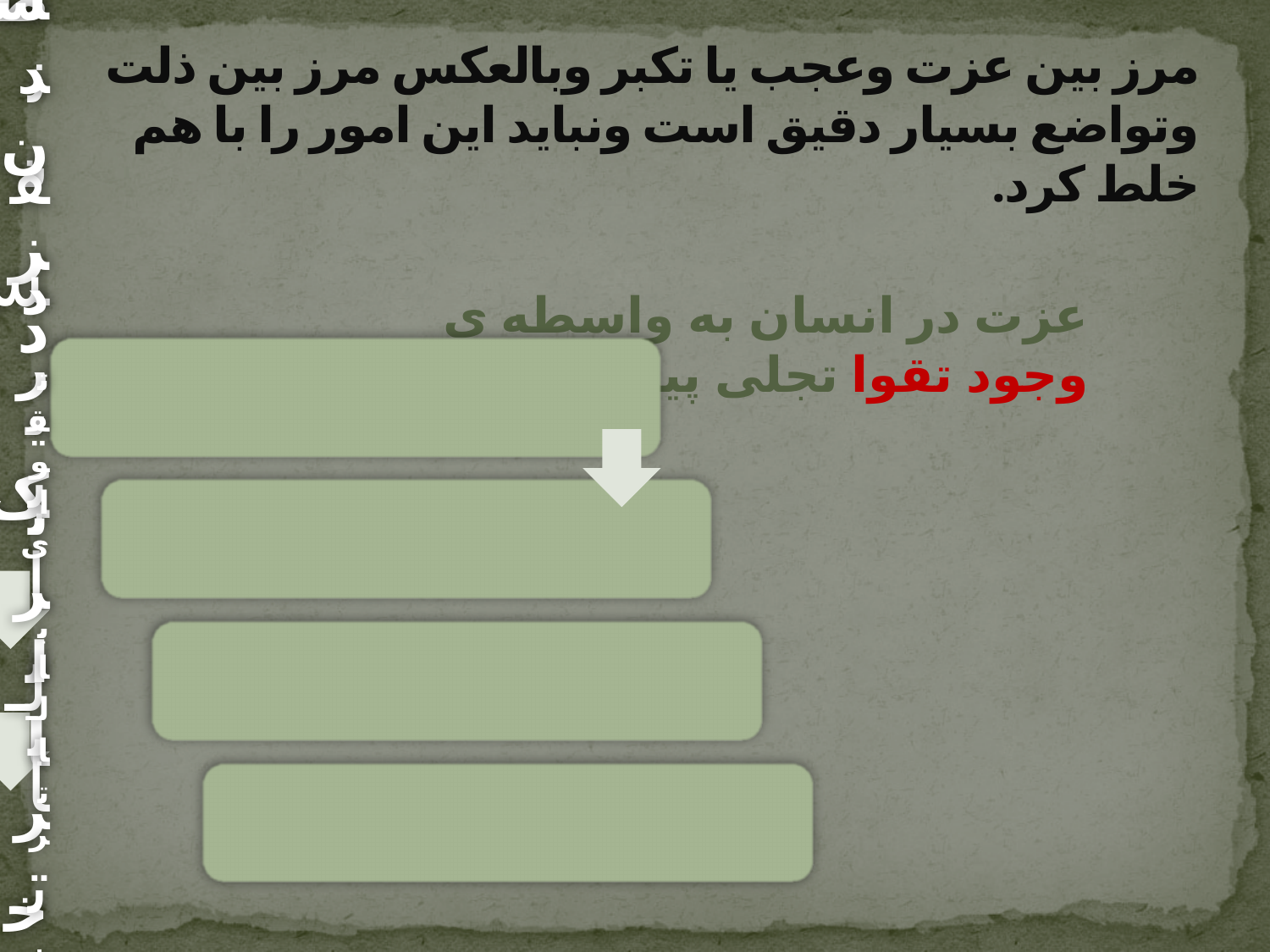

# مرز بین عزت وعجب یا تکبر وبالعکس مرز بین ذلت وتواضع بسیار دقیق است ونباید این امور را با هم خلط کرد.
عزت در انسان به واسطه ی وجود تقوا تجلی پیدا می کند.